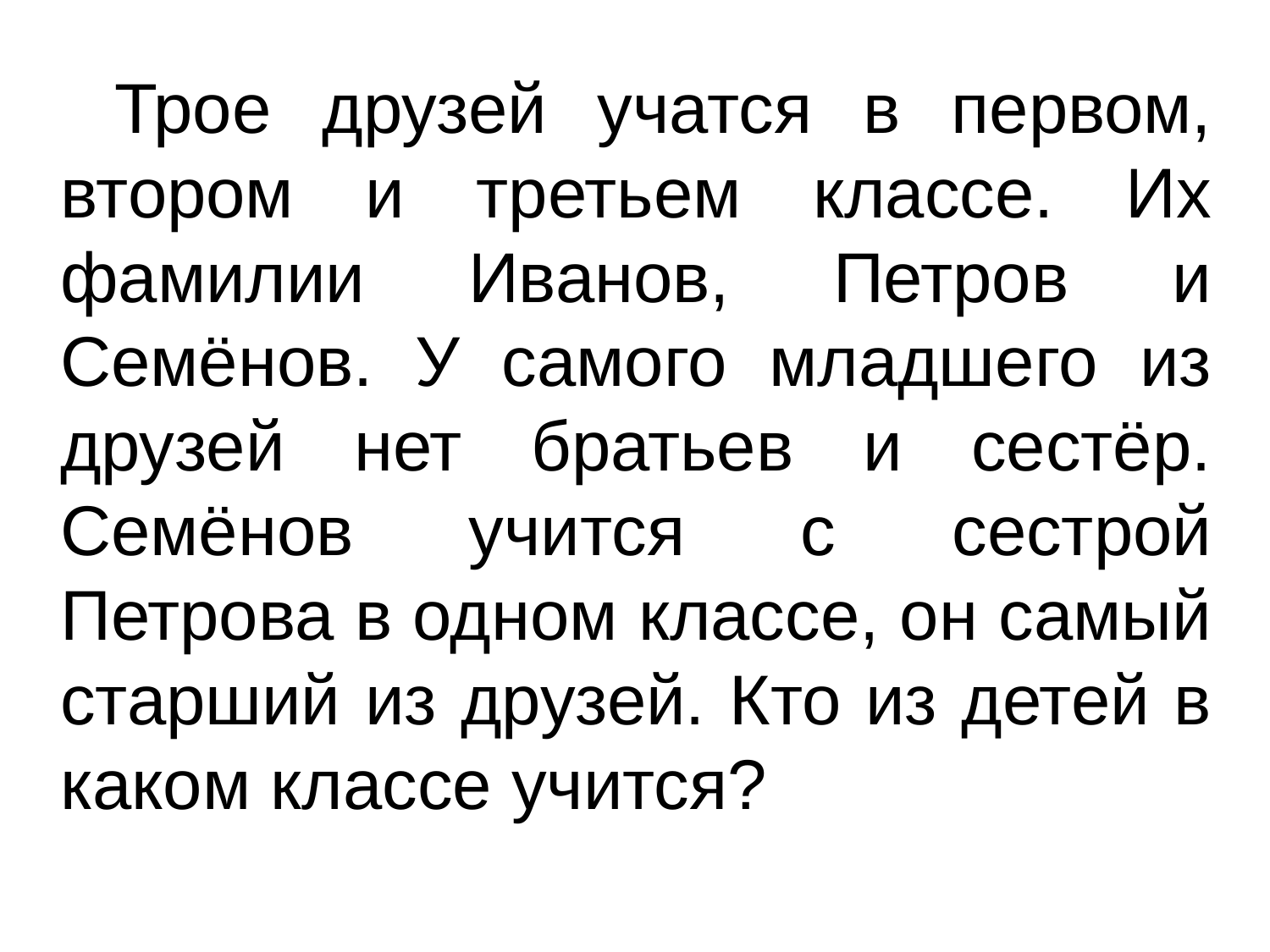

Трое друзей учатся в первом, втором и третьем классе. Их фамилии Иванов, Петров и Семёнов. У самого младшего из друзей нет братьев и сестёр. Семёнов учится с сестрой Петрова в одном классе, он самый старший из друзей. Кто из детей в каком классе учится?